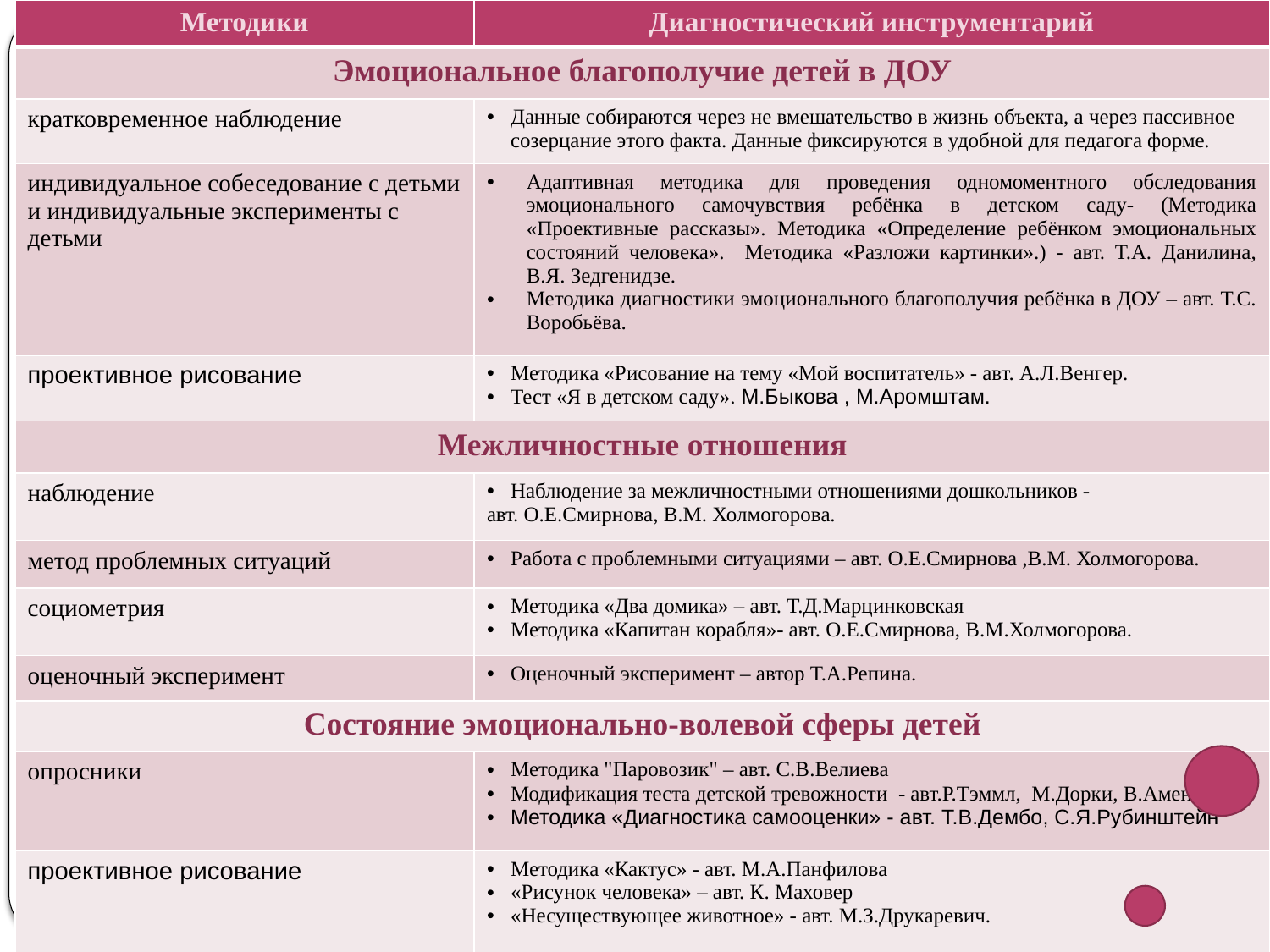

| Методики | Диагностический инструментарий |
| --- | --- |
| Эмоциональное благополучие детей в ДОУ |  |
| кратковременное наблюдение | Данные собираются через не вмешательство в жизнь объекта, а через пассивное созерцание этого факта. Данные фиксируются в удобной для педагога форме. |
| индивидуальное собеседование с детьми и индивидуальные эксперименты с детьми | Адаптивная методика для проведения одномоментного обследования эмоционального самочувствия ребёнка в детском саду- (Методика «Проективные рассказы». Методика «Определение ребёнком эмоциональных состояний человека». Методика «Разложи картинки».) - авт. Т.А. Данилина, В.Я. Зедгенидзе. Методика диагностики эмоционального благополучия ребёнка в ДОУ – авт. Т.С. Воробьёва. |
| проективное рисование | Методика «Рисование на тему «Мой воспитатель» - авт. А.Л.Венгер. Тест «Я в детском саду». М.Быкова , М.Аромштам. |
| Межличностные отношения |  |
| наблюдение | Наблюдение за межличностными отношениями дошкольников - авт. О.Е.Смирнова, В.М. Холмогорова. |
| метод проблемных ситуаций | Работа с проблемными ситуациями – авт. О.Е.Смирнова ,В.М. Холмогорова. |
| социометрия | Методика «Два домика» – авт. Т.Д.Марцинковская Методика «Капитан корабля»- авт. О.Е.Смирнова, В.М.Холмогорова. |
| оценочный эксперимент | Оценочный эксперимент – автор Т.А.Репина. |
| Состояние эмоционально-волевой сферы детей |  |
| опросники | Методика "Паровозик" – авт. С.В.Велиева Модификация теста детской тревожности - авт.Р.Тэммл, М.Дорки, В.Амен.  Методика «Диагностика самооценки» - авт. Т.В.Дембо, С.Я.Рубинштейн |
| проективное рисование | Методика «Кактус» - авт. М.А.Панфилова «Рисунок человека» – авт. К. Маховер «Несуществующее животное» - авт. М.З.Друкаревич. |
#